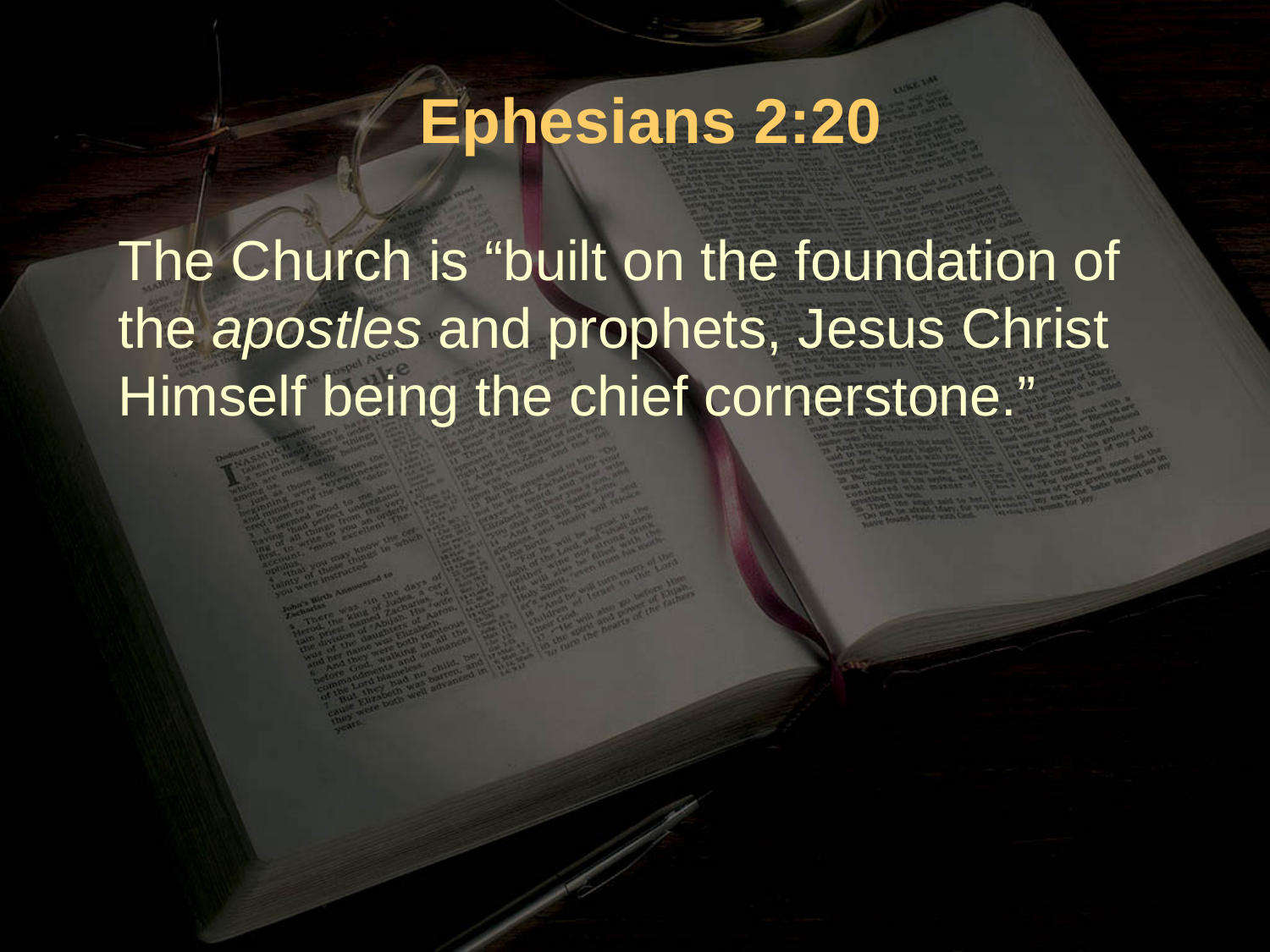

Ephesians 2:20

The Church is “built on the foundation of the apostles and prophets, Jesus Christ Himself being the chief cornerstone.”